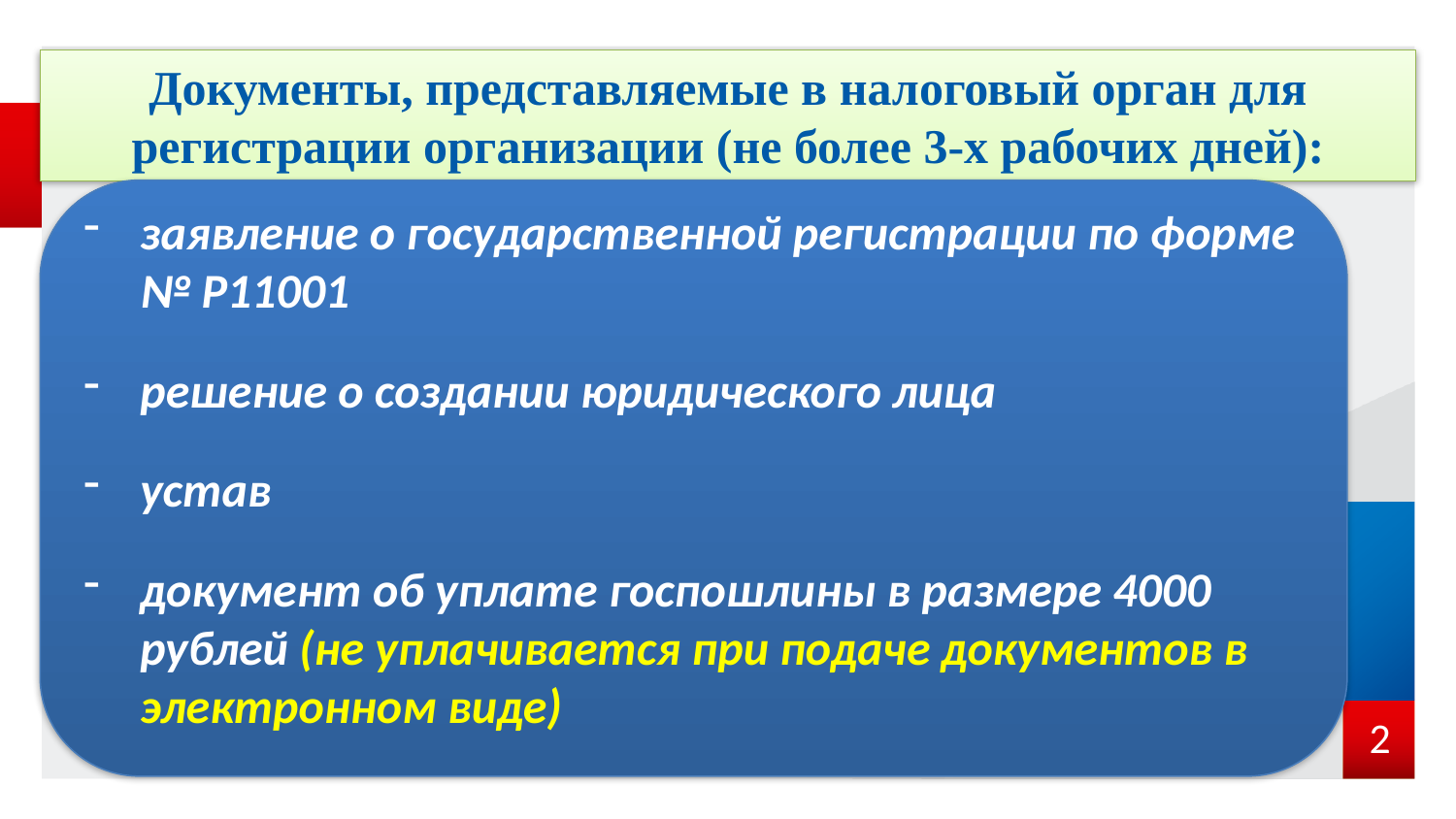

Документы, представляемые в налоговый орган для регистрации организации (не более 3-х рабочих дней):

заявление о государственной регистрации по форме № Р11001

решение о создании юридического лица

устав

документ об уплате госпошлины в размере 4000 рублей (не уплачивается при подаче документов в электронном виде)

2